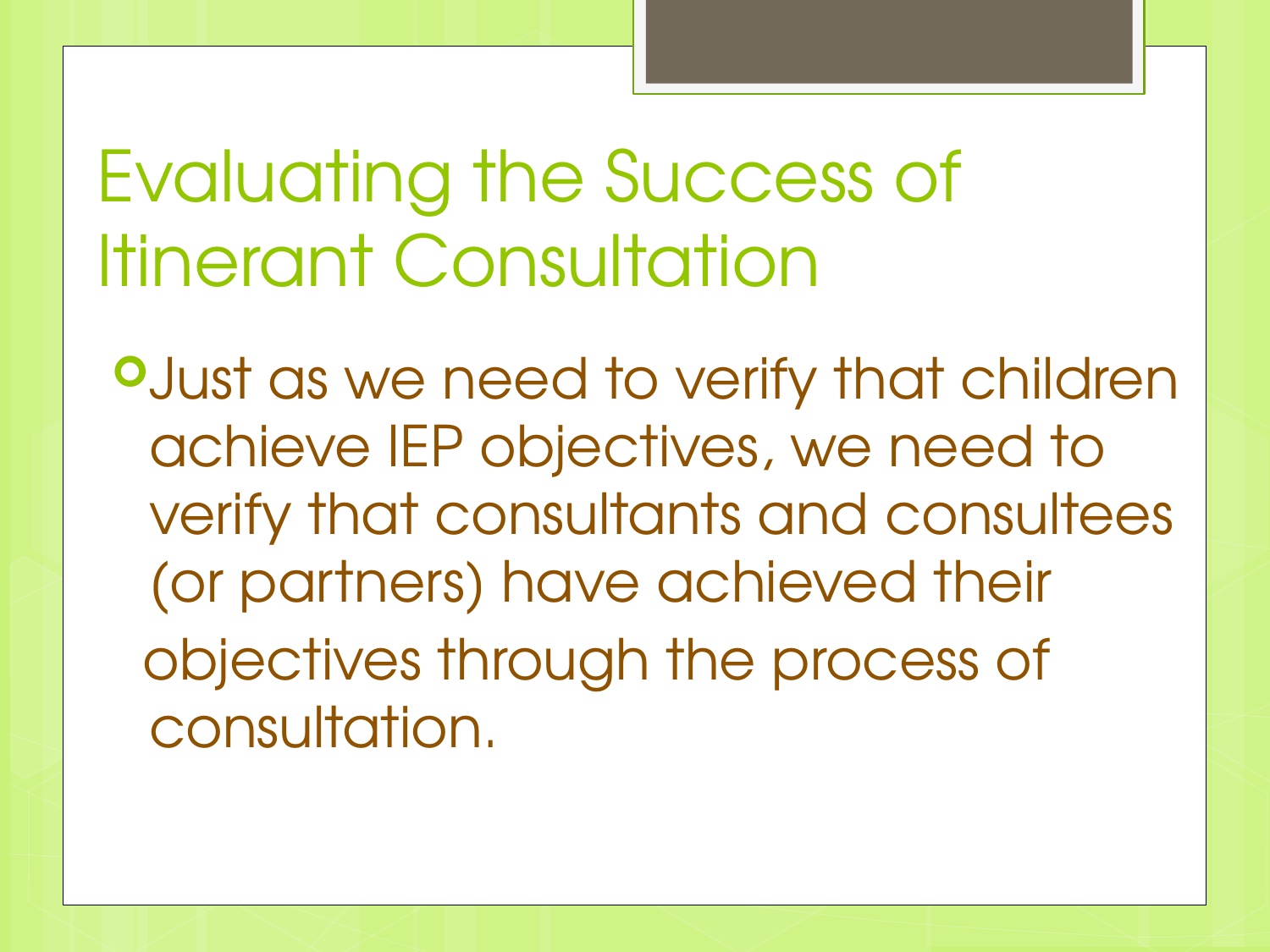

# Evaluating the Success of Itinerant Consultation

Just as we need to verify that children achieve IEP objectives, we need to verify that consultants and consultees (or partners) have achieved their
  objectives through the process of        consultation.